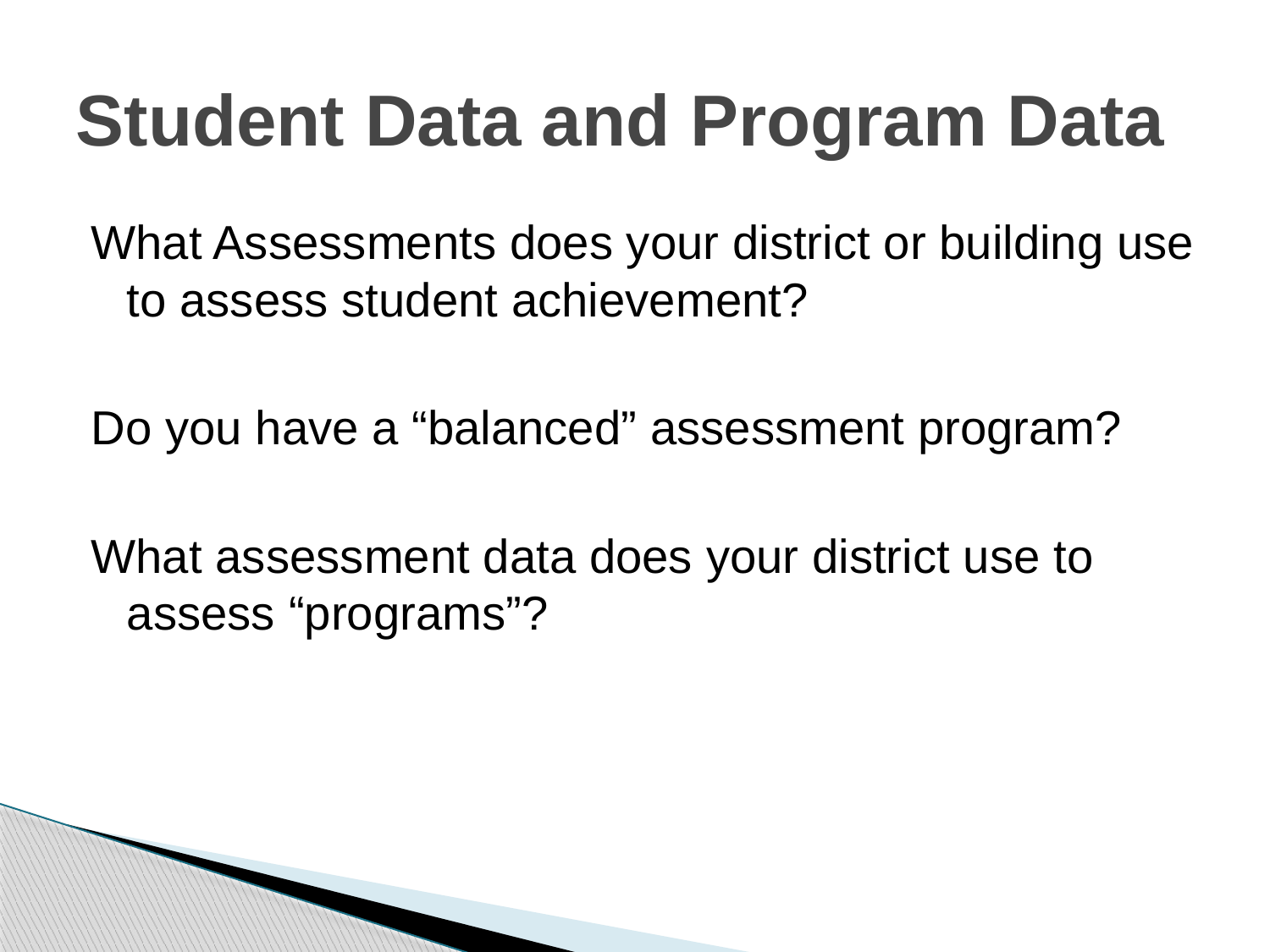

# Student Data and Program Data
What Assessments does your district or building use to assess student achievement?

Do you have a “balanced” assessment program?

What assessment data does your district use to assess “programs”?